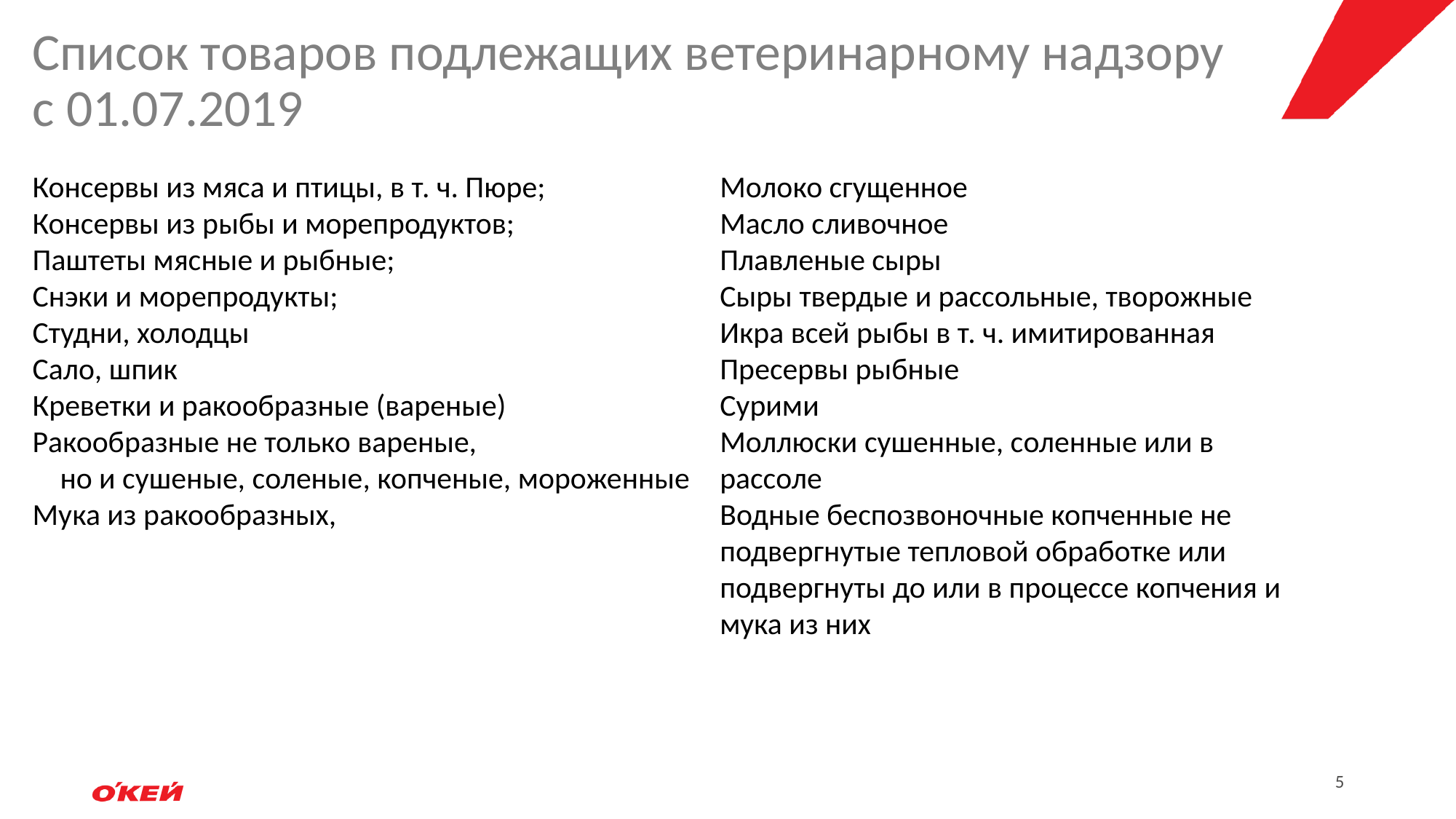

Список товаров подлежащих ветеринарному надзору
с 01.07.2019

Консервы из мяса и птицы, в т. ч. Пюре;
Консервы из рыбы и морепродуктов;
Паштеты мясные и рыбные;
Снэки и морепродукты;
Студни, холодцы
Сало, шпик
Креветки и ракообразные (вареные)
Ракообразные не только вареные,
    но и сушеные, соленые, копченые, мороженные
Мука из ракообразных,

Молоко сгущенное
Масло сливочное
Плавленые сыры
Сыры твердые и рассольные, творожные
Икра всей рыбы в т. ч. имитированная
Пресервы рыбные
Сурими
Моллюски сушенные, соленные или в рассоле
Водные беспозвоночные копченные не подвергнутые тепловой обработке или подвергнуты до или в процессе копчения и мука из них

5